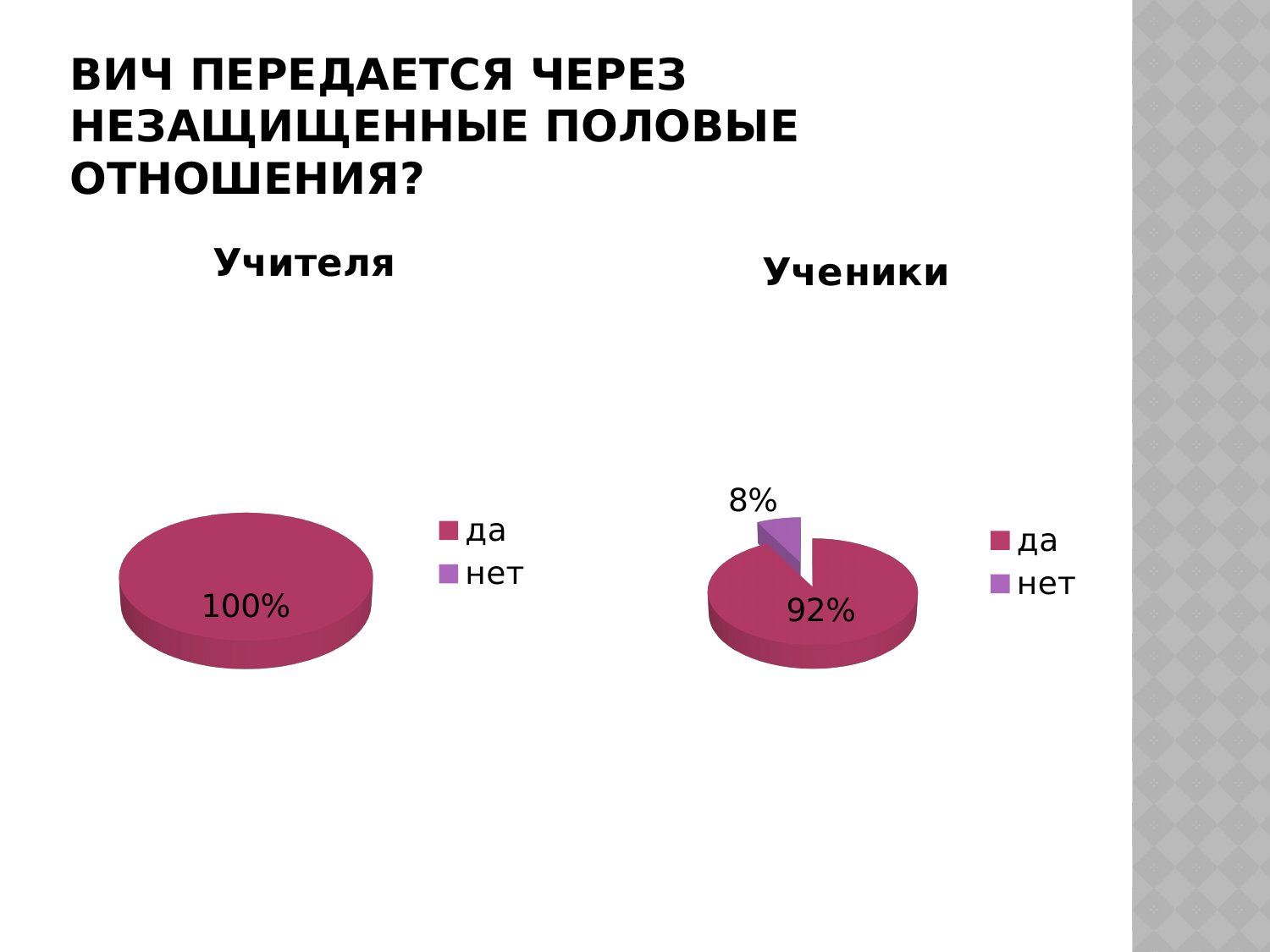

# ВИЧ передается через незащищенные половые отношения?

[unsupported chart]

[unsupported chart]